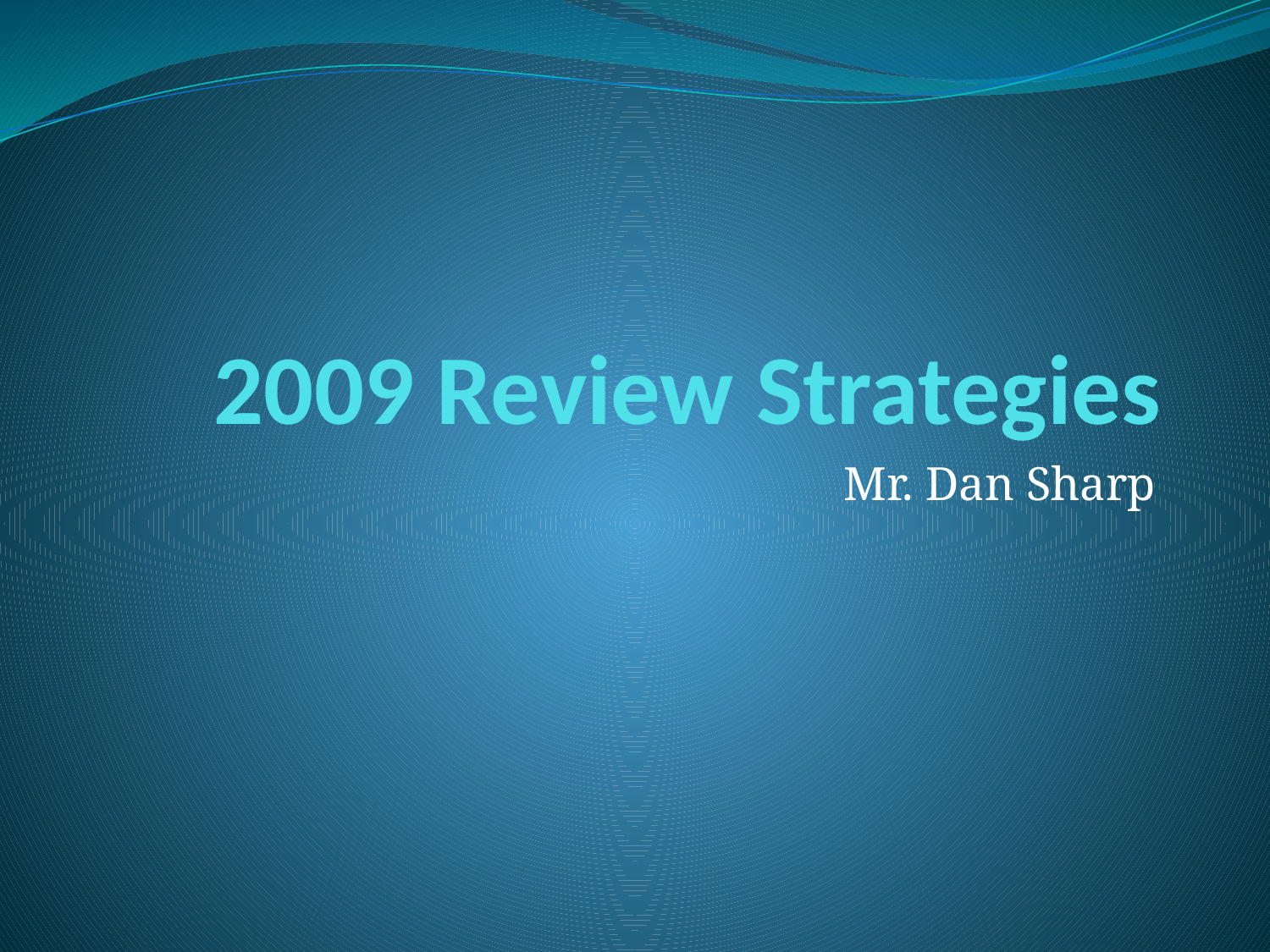

# 2009 Review Strategies
Mr. Dan Sharp